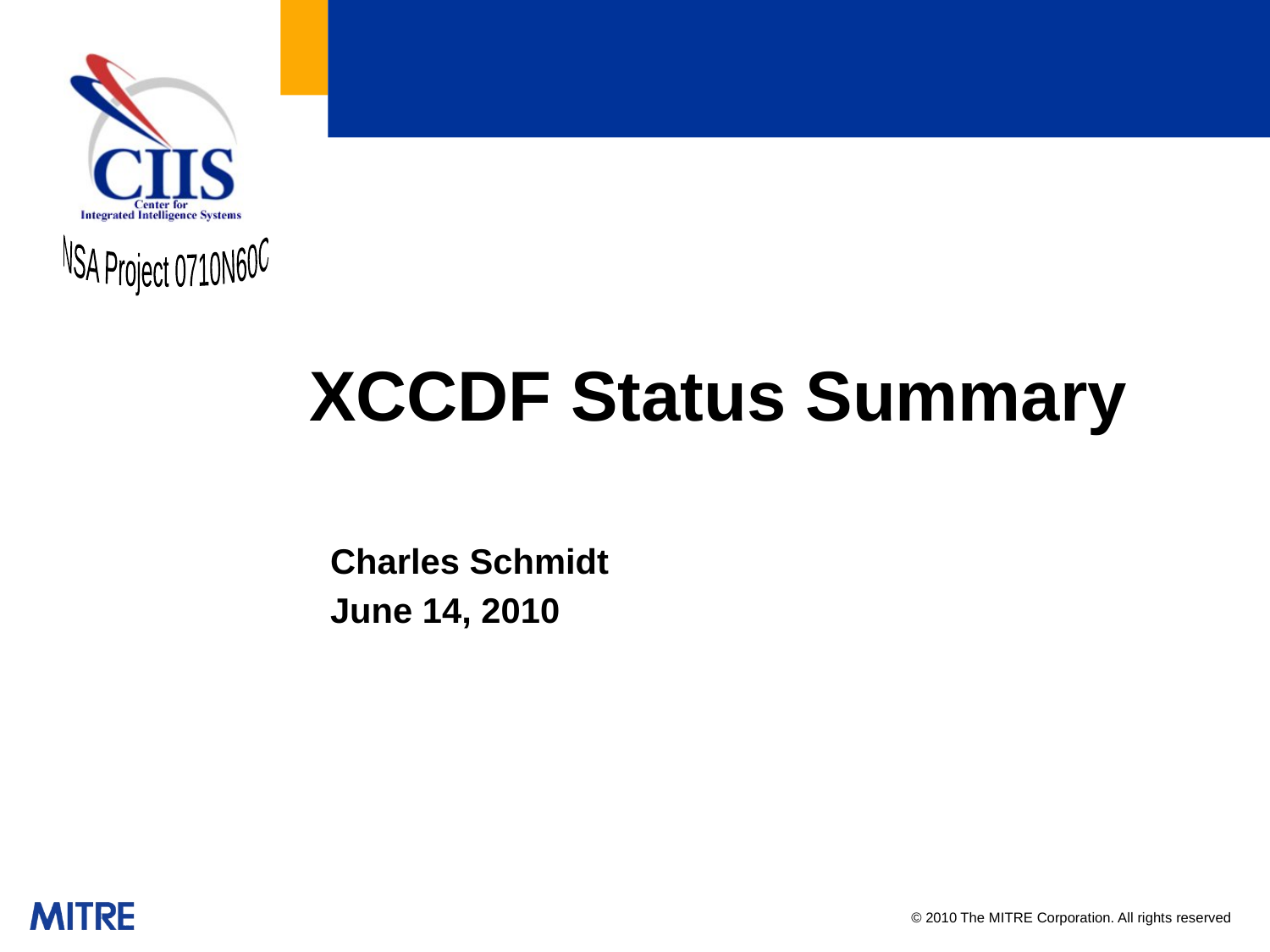

# XCCDF Status Summary
Charles Schmidt
June 14, 2010